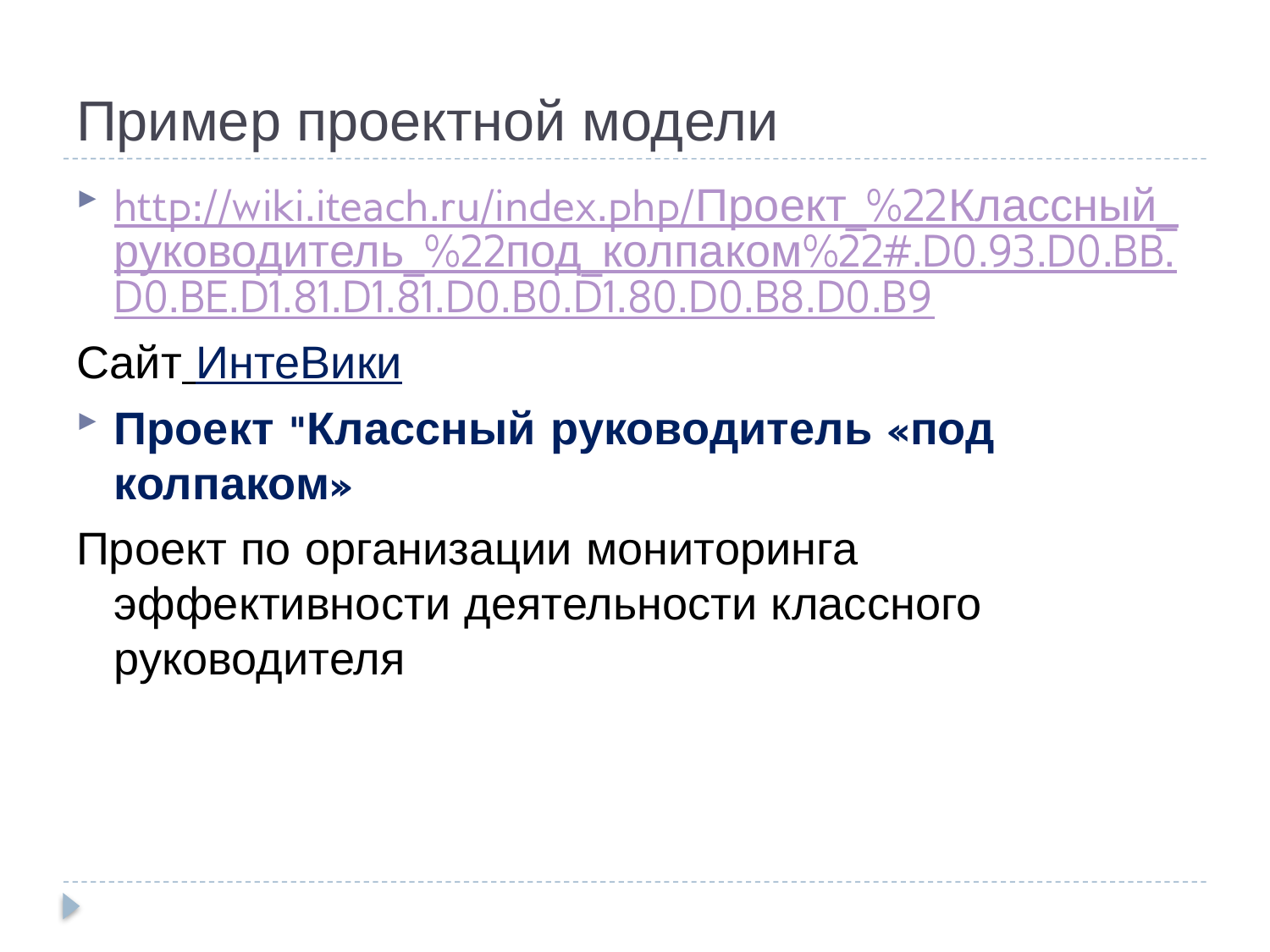

# Пример проектной модели
http://wiki.iteach.ru/index.php/Проект_%22Классный_руководитель_%22под_колпаком%22#.D0.93.D0.BB.D0.BE.D1.81.D1.81.D0.B0.D1.80.D0.B8.D0.B9
Сайт ИнтеВики
Проект "Классный руководитель «под колпаком»
Проект по организации мониторинга эффективности деятельности классного руководителя